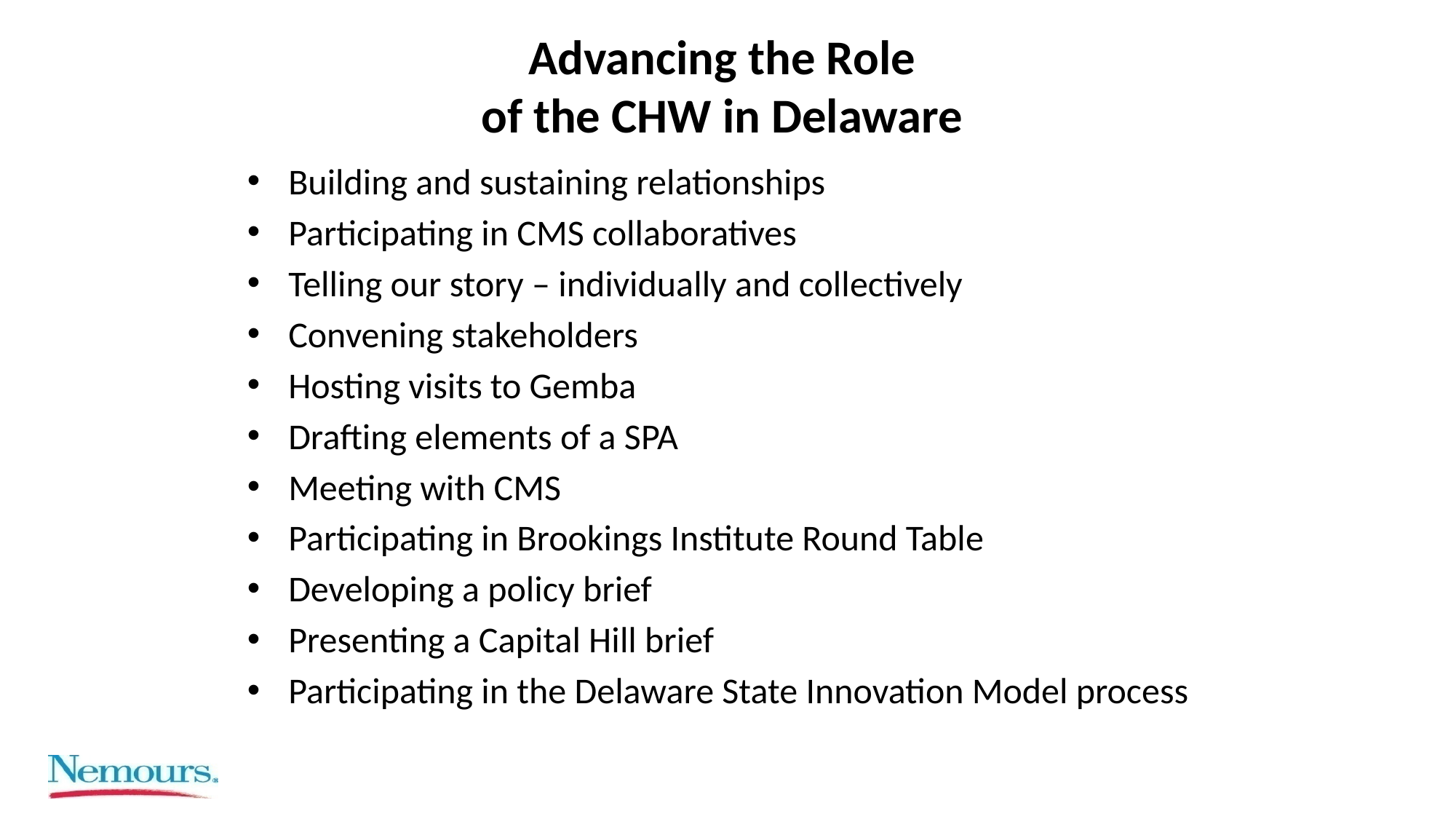

# Advancing the Role of the CHW in Delaware
Building and sustaining relationships
Participating in CMS collaboratives
Telling our story – individually and collectively
Convening stakeholders
Hosting visits to Gemba
Drafting elements of a SPA
Meeting with CMS
Participating in Brookings Institute Round Table
Developing a policy brief
Presenting a Capital Hill brief
Participating in the Delaware State Innovation Model process